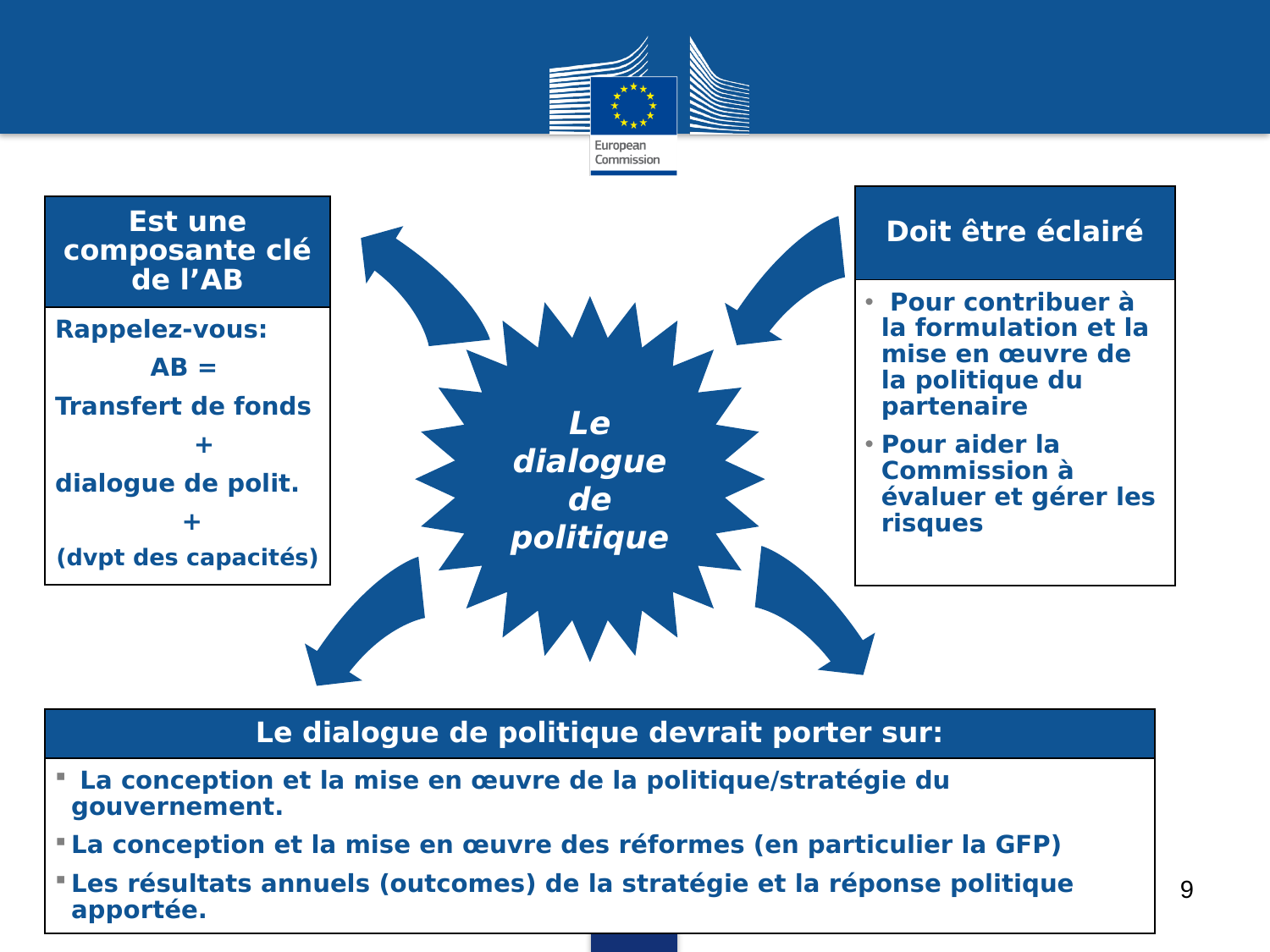

Running Head 12-Point Plain, Title Case
| Doit être éclairé |
| --- |
| Pour contribuer à la formulation et la mise en œuvre de la politique du partenaire Pour aider la Commission à évaluer et gérer les risques |
| Est une composante clé de l’AB |
| --- |
| Rappelez-vous: AB = Transfert de fonds + dialogue de polit. + (dvpt des capacités) |

Le dialogue de politique

| Le dialogue de politique devrait porter sur: |
| --- |
| La conception et la mise en œuvre de la politique/stratégie du gouvernement. La conception et la mise en œuvre des réformes (en particulier la GFP) Les résultats annuels (outcomes) de la stratégie et la réponse politique apportée. |
9